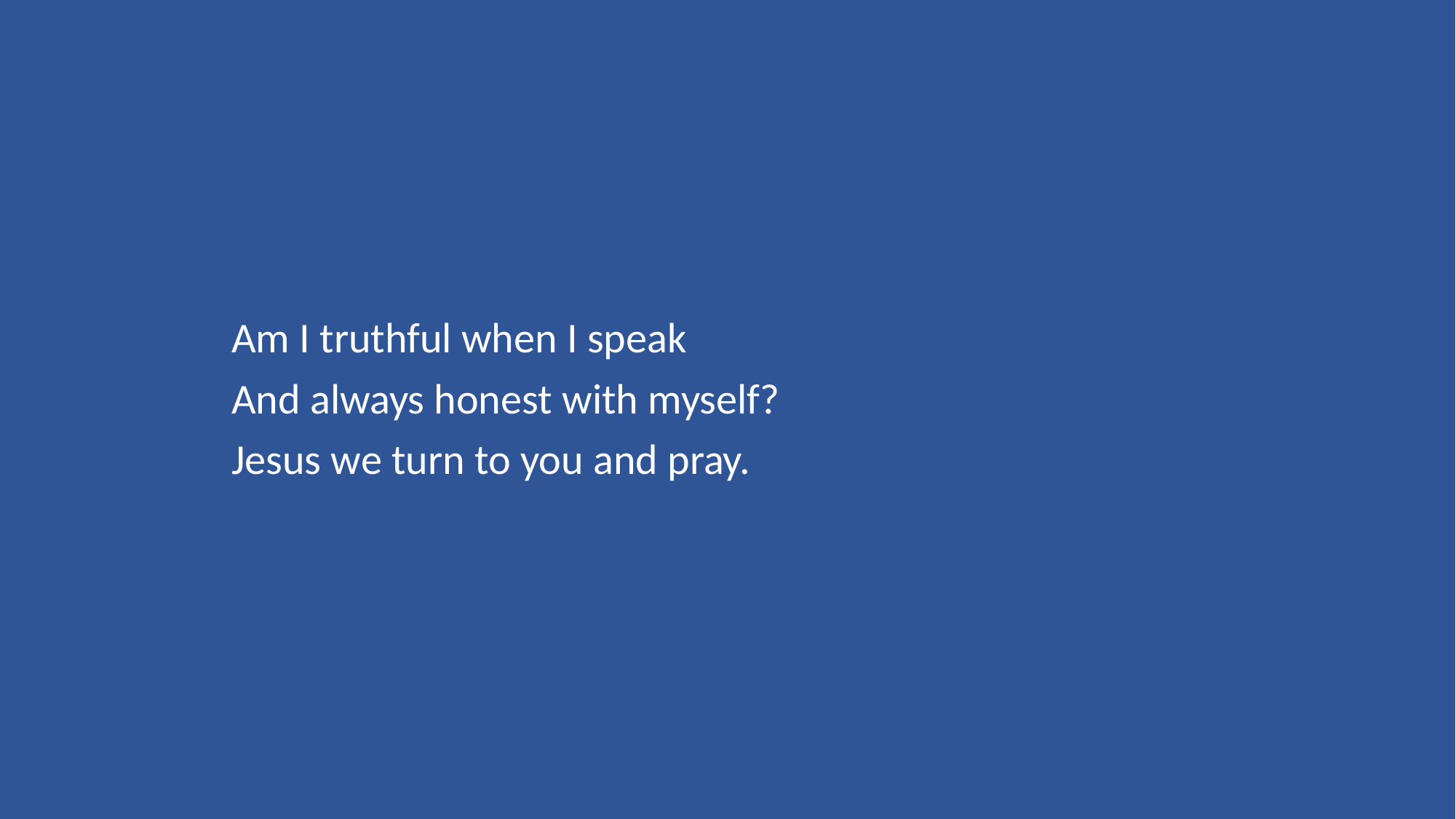

Am I truthful when I speak
And always honest with myself?
Jesus we turn to you and pray.